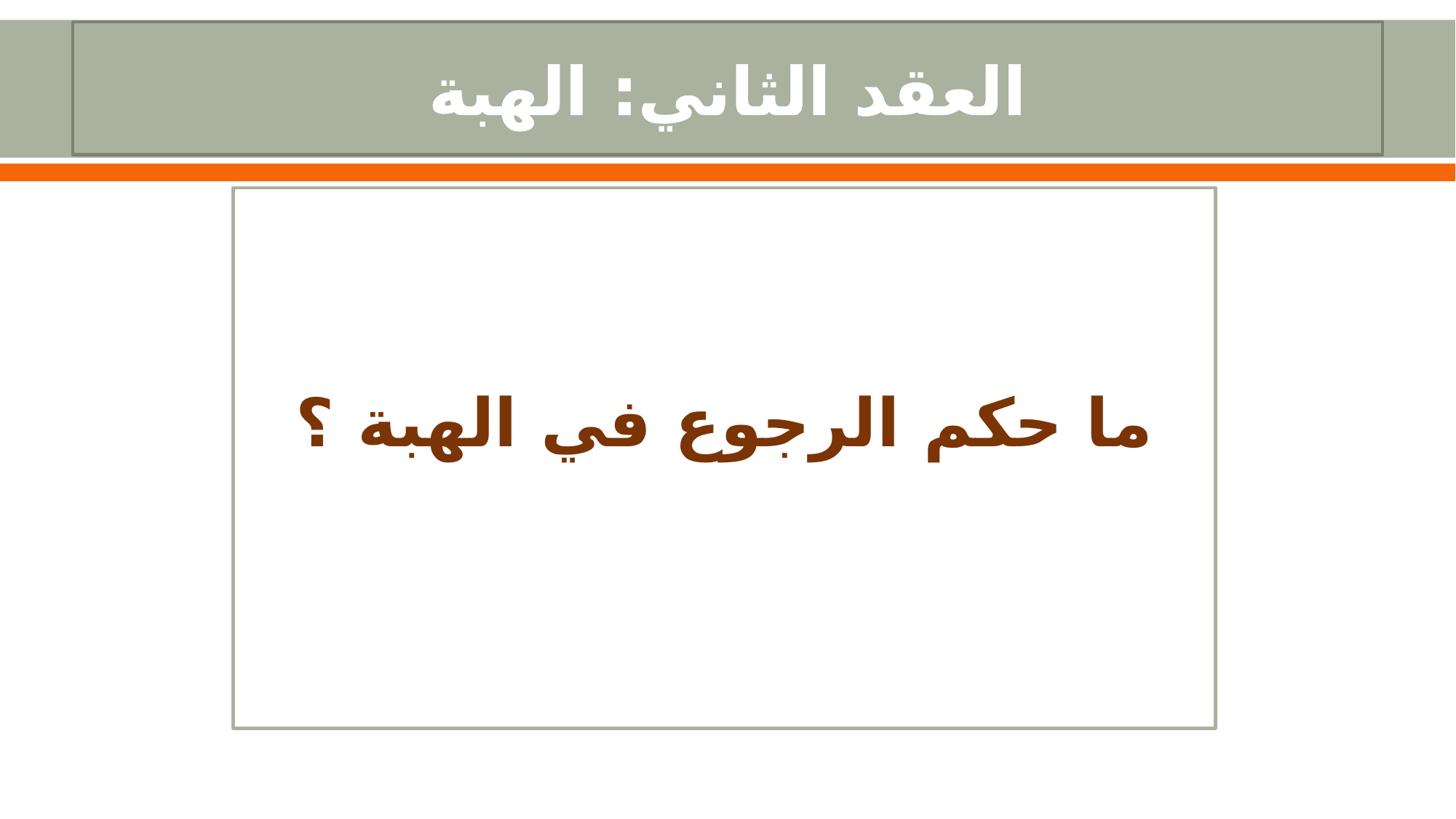

# العقد الثاني: الهبة

ما حكم الرجوع في الهبة ؟